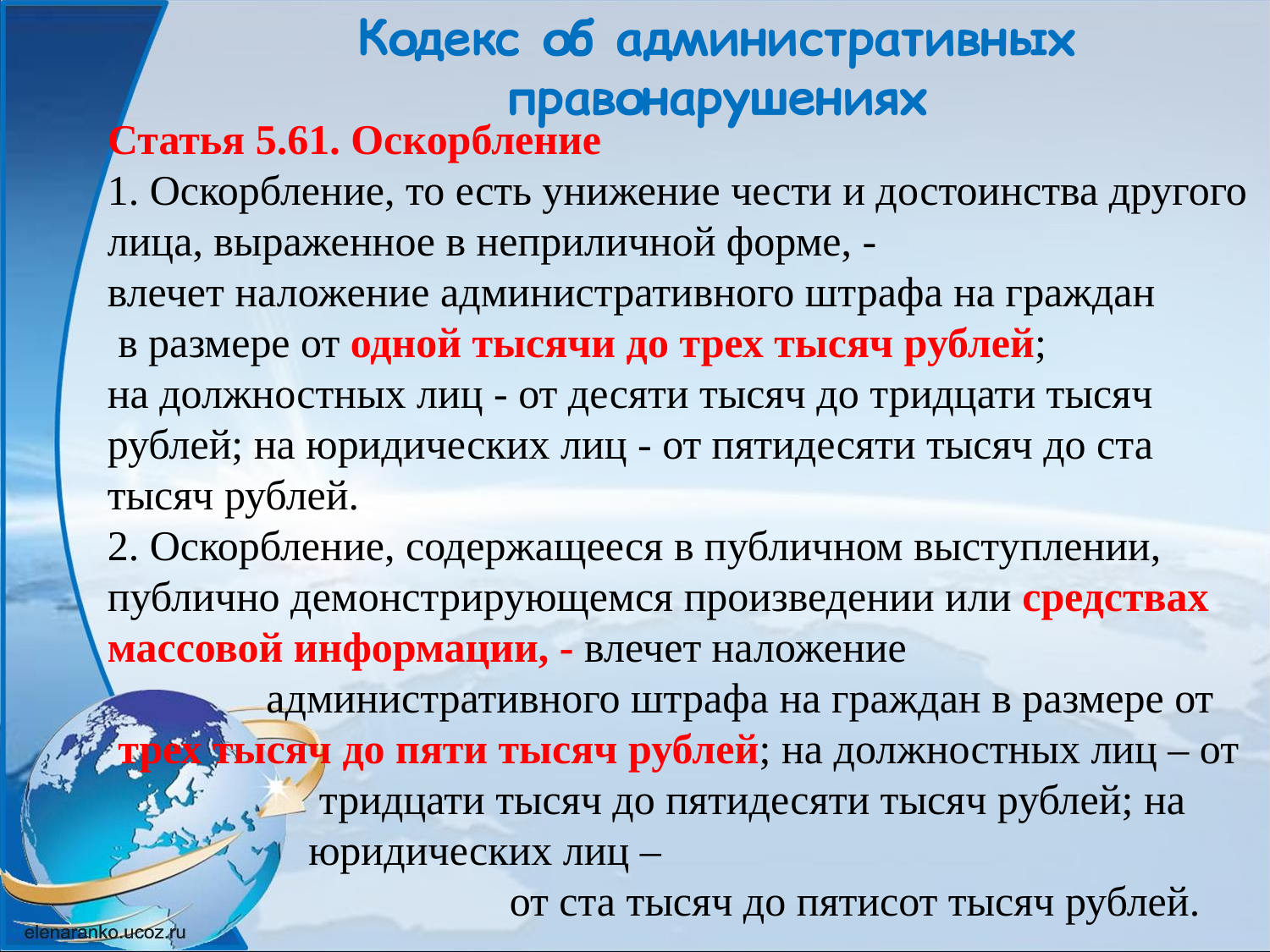

Кодекс об административных правонарушениях
Статья 5.61. Оскорбление
1. Оскорбление, то есть унижение чести и достоинства другого лица, выраженное в неприличной форме, -
влечет наложение административного штрафа на граждан
 в размере от одной тысячи до трех тысяч рублей;
на должностных лиц - от десяти тысяч до тридцати тысяч
рублей; на юридических лиц - от пятидесяти тысяч до ста тысяч рублей.
2. Оскорбление, содержащееся в публичном выступлении, публично демонстрирующемся произведении или средствах массовой информации, - влечет наложение
               административного штрафа на граждан в размере от
 трех тысяч до пяти тысяч рублей; на должностных лиц – от
                    тридцати тысяч до пятидесяти тысяч рублей; на
                   юридических лиц –
                                      от ста тысяч до пятисот тысяч рублей.